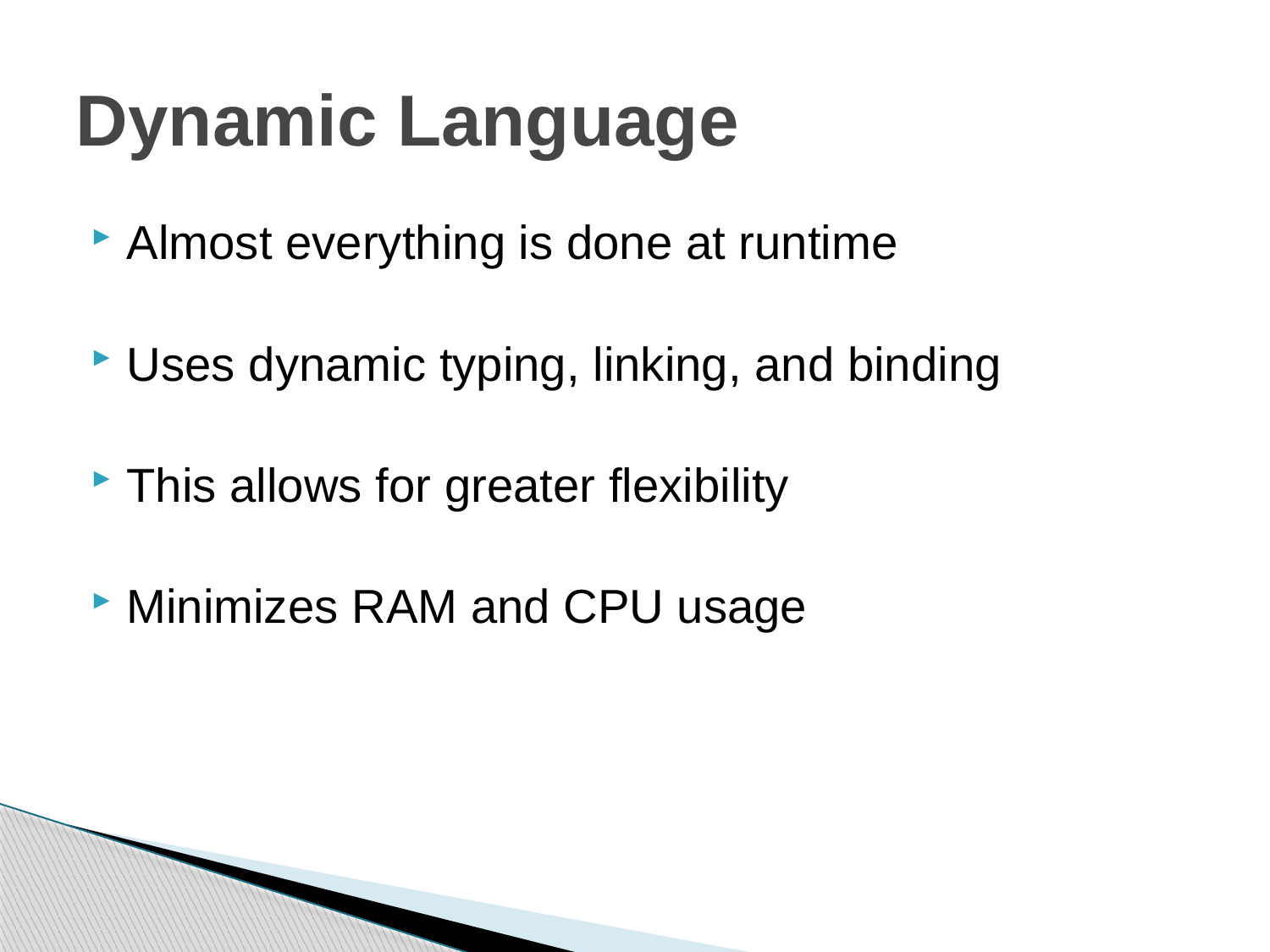

# Dynamic Language
Almost everything is done at runtime
Uses dynamic typing, linking, and binding
This allows for greater flexibility
Minimizes RAM and CPU usage